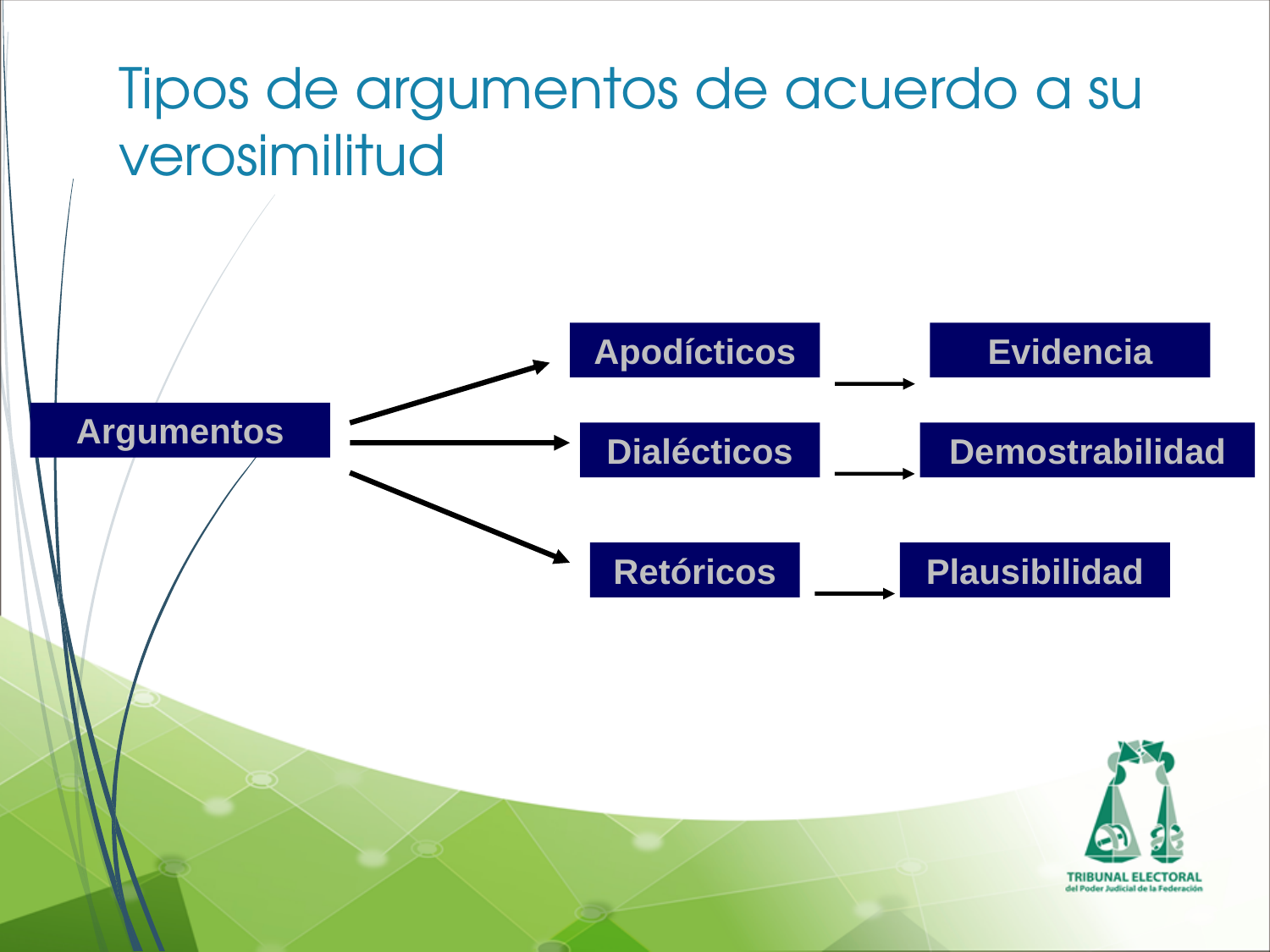

# Tipos de argumentos de acuerdo a su verosimilitud
Apodícticos
Evidencia

Argumentos
Dialécticos
Demostrabilidad

Retóricos
Plausibilidad